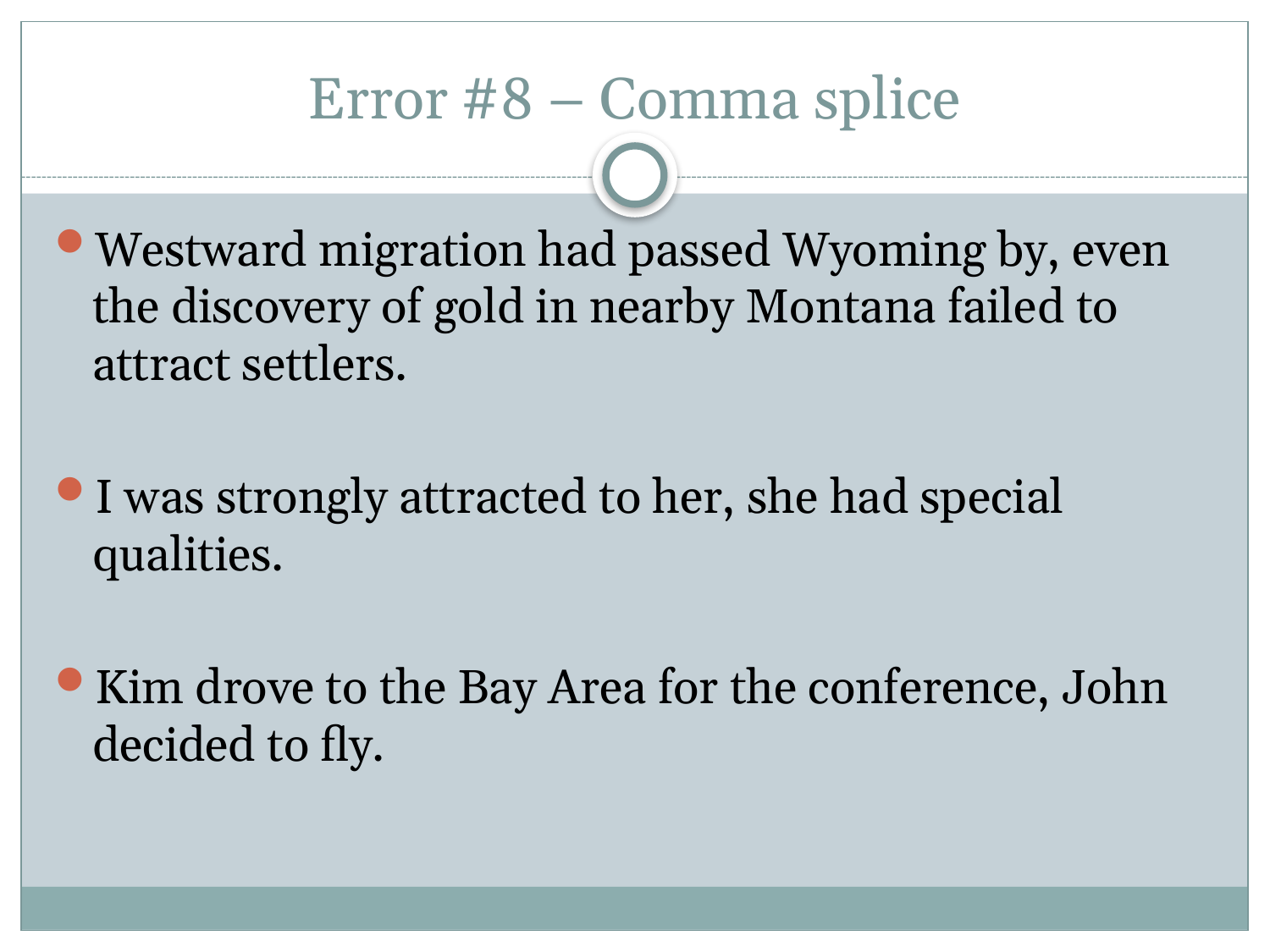

# Error #8 – Comma splice
Westward migration had passed Wyoming by, even the discovery of gold in nearby Montana failed to attract settlers.

I was strongly attracted to her, she had special qualities.

Kim drove to the Bay Area for the conference, John decided to fly.